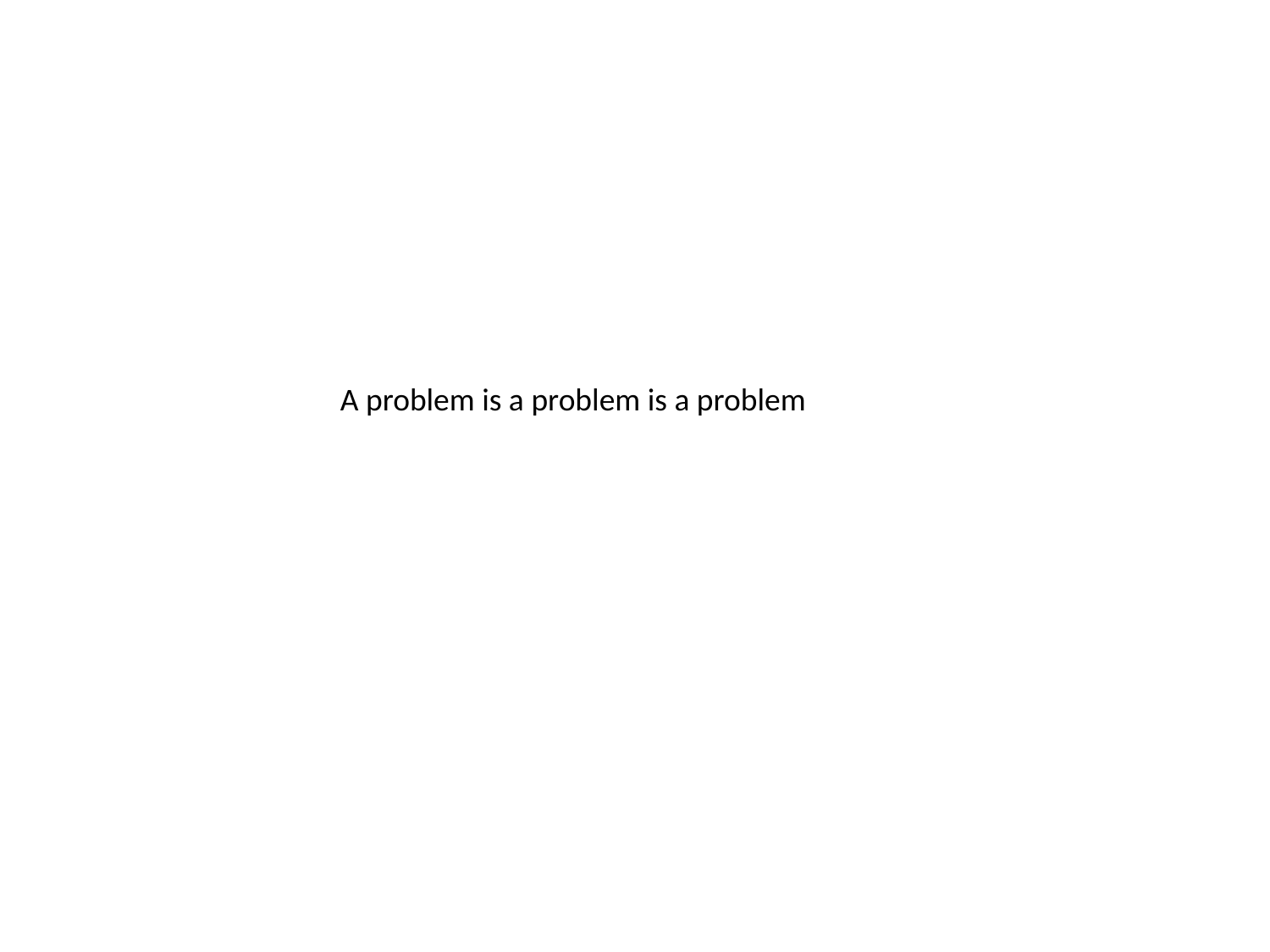

A problem is a problem is a problem